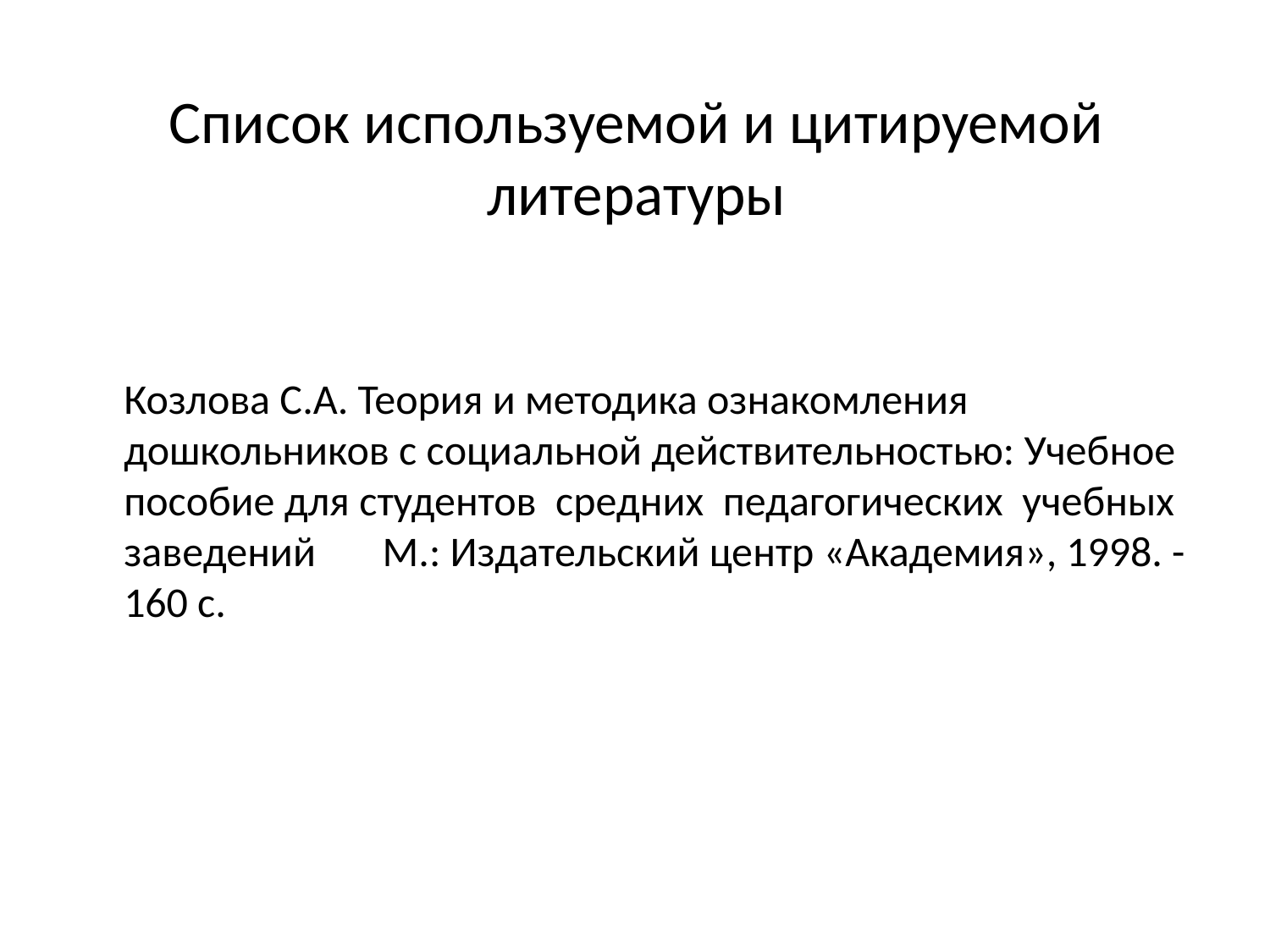

# Список используемой и цитируемой литературы
     Козлова С.А. Теория и методика ознакомления дошкольников с социальной действительностью: Учебное  пособие для студентов  средних  педагогических  учебных  заведений       М.: Издательский центр «Академия», 1998. - 160 с.